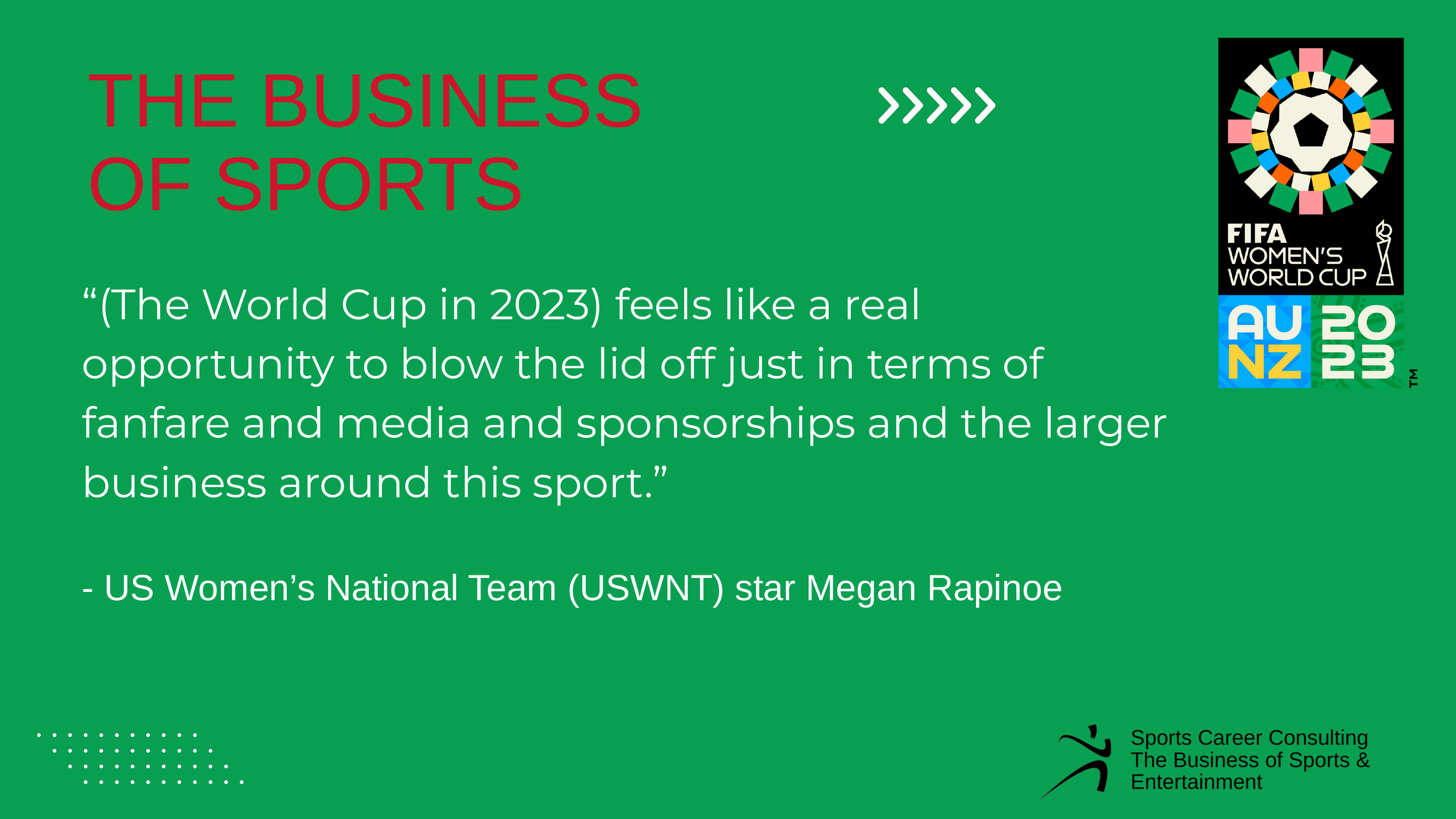

THE BUSINESS OF SPORTS

“(The World Cup in 2023) feels like a real opportunity to blow the lid off just in terms of fanfare and media and sponsorships and the larger business around this sport.”

- US Women’s National Team (USWNT) star Megan Rapinoe

Sports Career Consulting
The Business of Sports & Entertainment